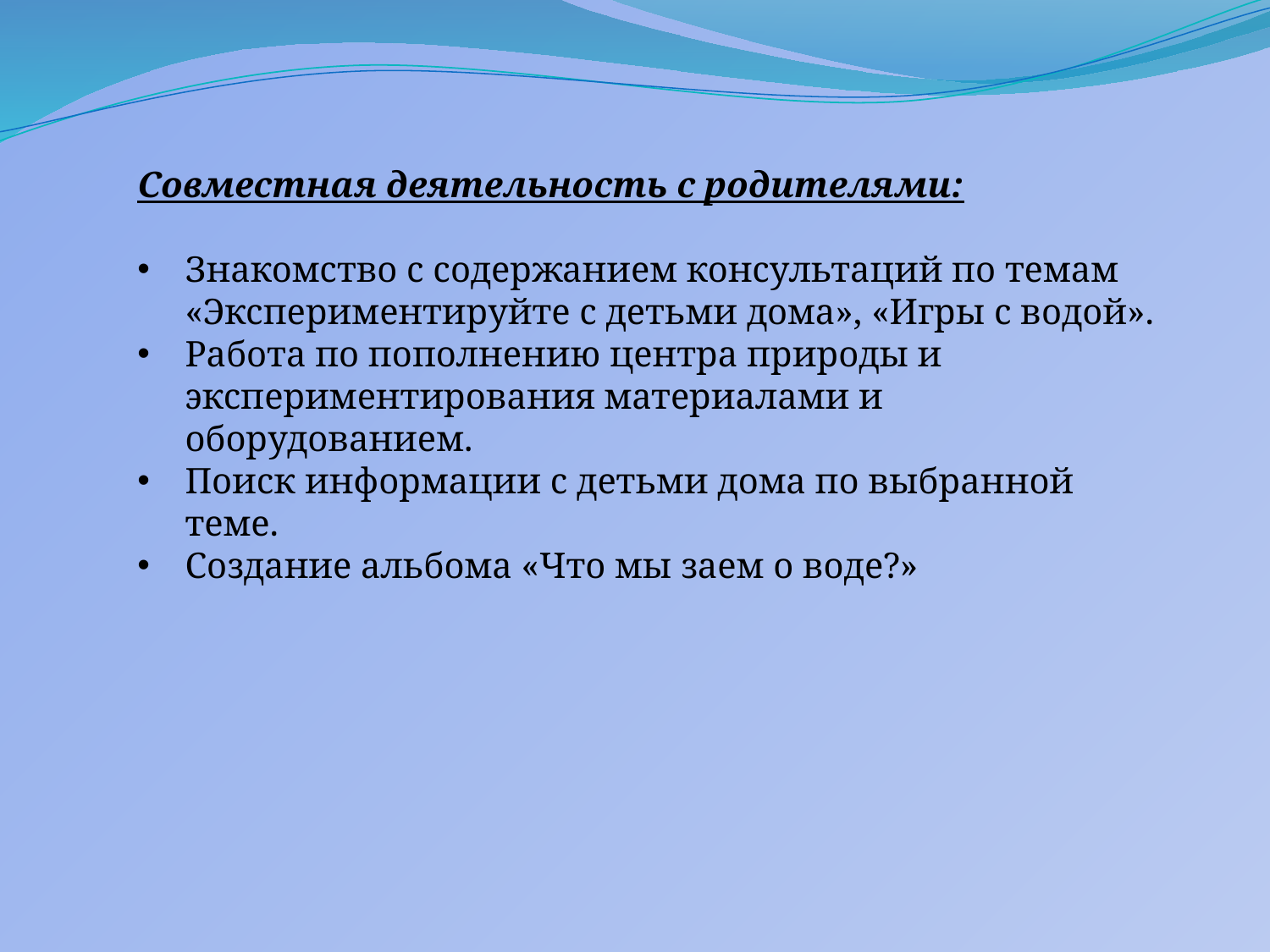

Совместная деятельность с родителями:

Знакомство с содержанием консультаций по темам «Экспериментируйте с детьми дома», «Игры с водой».
Работа по пополнению центра природы и экспериментирования материалами и оборудованием.
Поиск информации с детьми дома по выбранной теме.
Создание альбома «Что мы заем о воде?»